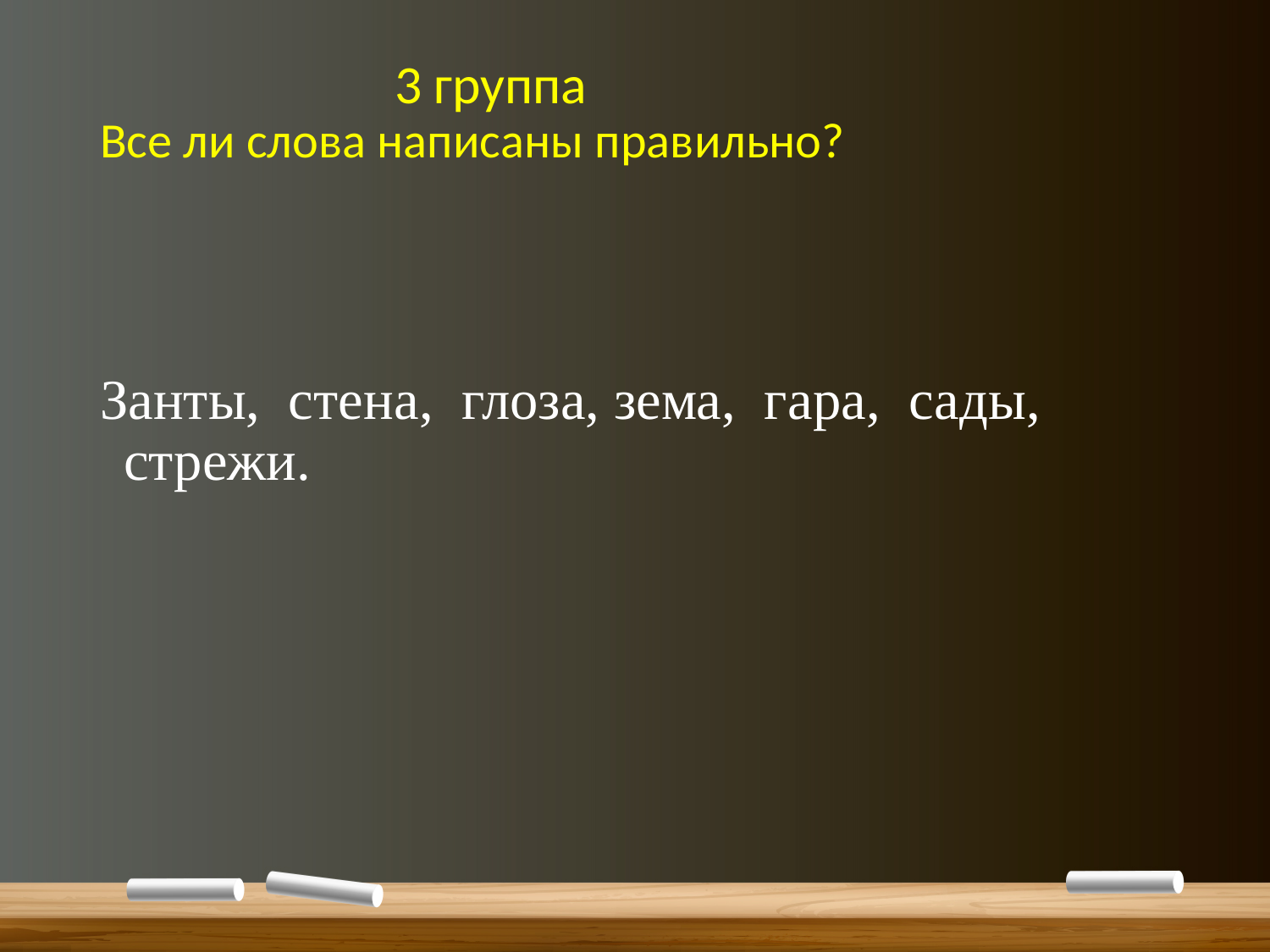

# 3 группа Все ли слова написаны правильно?

Занты,  стена,  глоза, зема,  гара,  сады, стрежи.